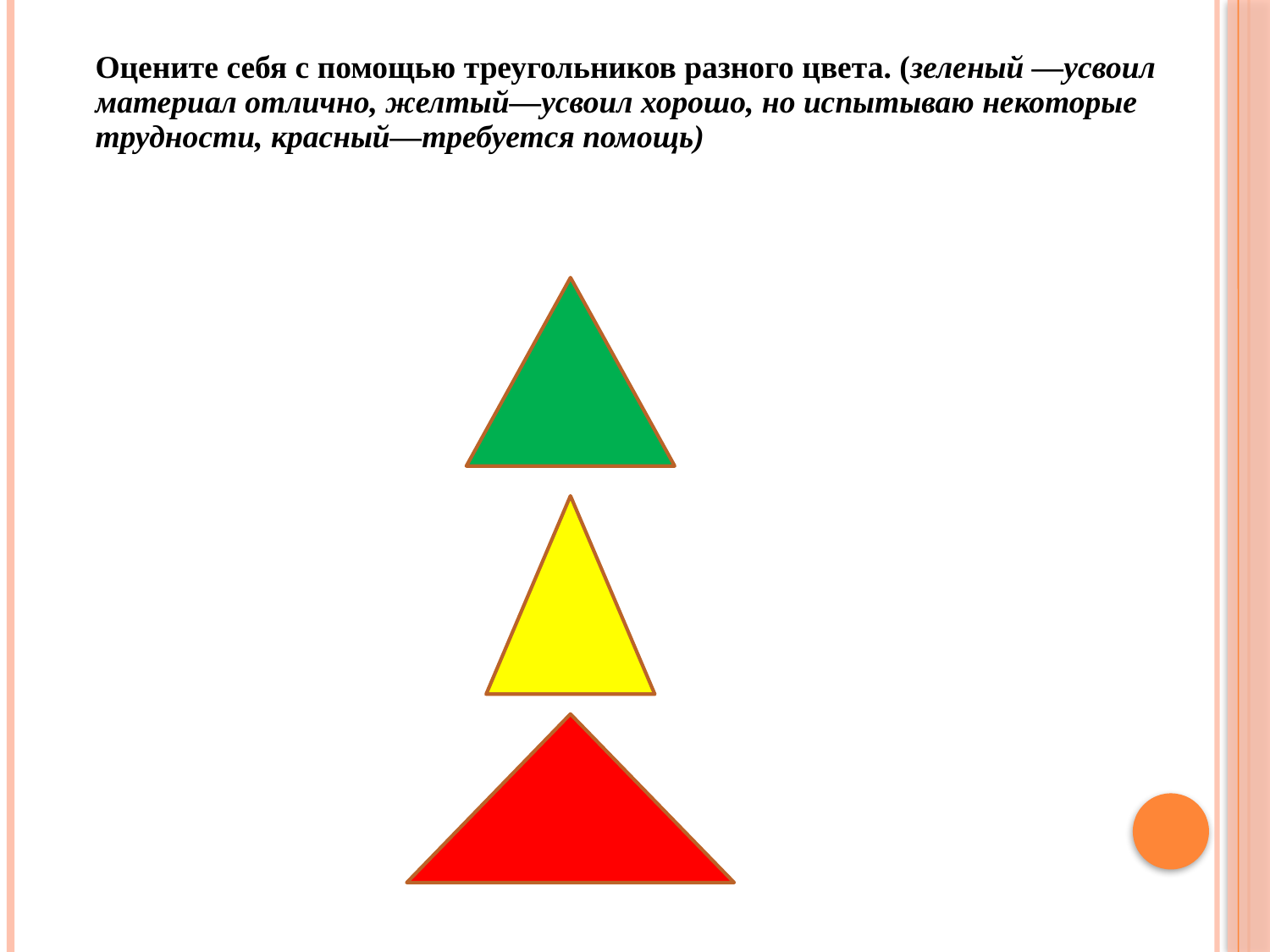

| Оцените себя с помощью треугольников разного цвета. (зеленый —усвоил материал отлично, желтый—усвоил хорошо, но испытываю некоторые трудности, красный—требуется помощь) |
| --- |